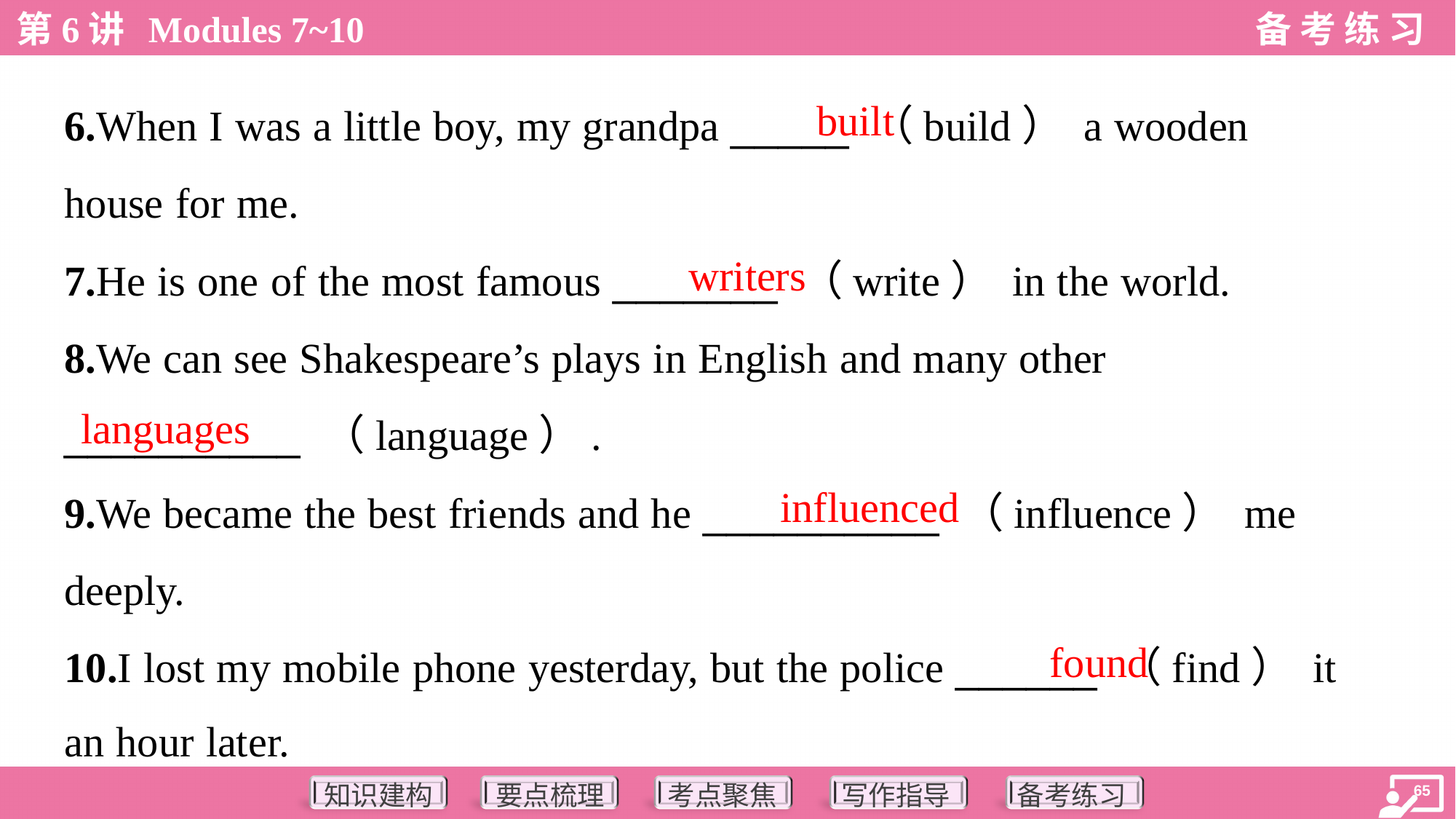

built
6.When I was a little boy, my grandpa _____ （build） a wooden
house for me.
7.He is one of the most famous _______ （write） in the world.
8.We can see Shakespeare’s plays in English and many other
__________ （language）.
9.We became the best friends and he __________ （influence） me
deeply.
10.I lost my mobile phone yesterday, but the police ______ （find） it
an hour later.
writers
languages
influenced
found